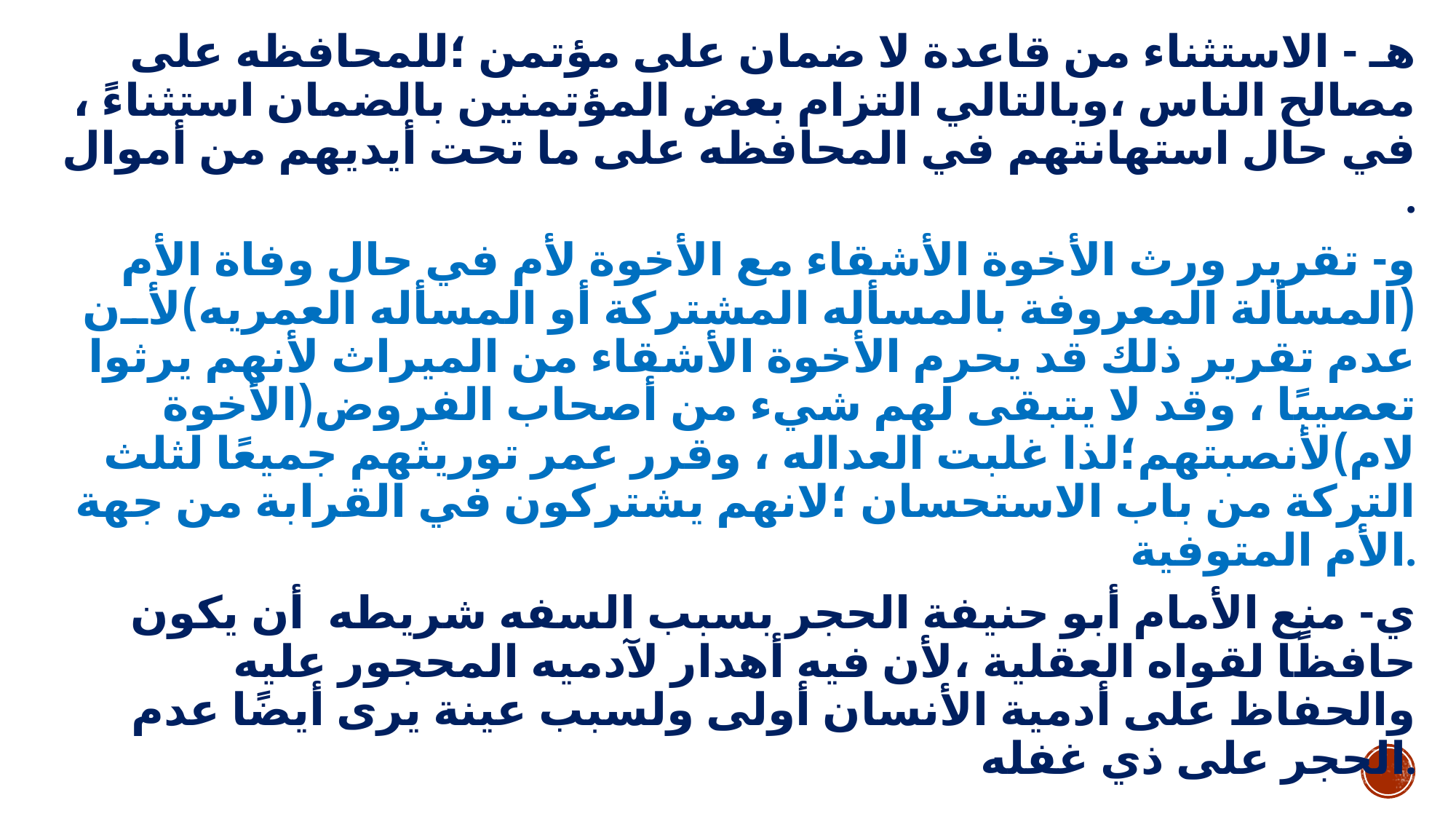

هـ - الاستثناء من قاعدة لا ضمان على مؤتمن ؛للمحافظه على مصالح الناس ،وبالتالي التزام بعض المؤتمنين بالضمان استثناءً ، في حال استهانتهم في المحافظه على ما تحت أيديهم من أموال .
 و- تقرير ورث الأخوة الأشقاء مع الأخوة لأم في حال وفاة الأم (المسألة المعروفة بالمسأله المشتركة أو المسأله العمريه)لأن عدم تقرير ذلك قد يحرم الأخوة الأشقاء من الميراث لأنهم يرثوا تعصيبًا ، وقد لا يتبقى لهم شيء من أصحاب الفروض(الأخوة لام)لأنصبتهم؛لذا غلبت العداله ، وقرر عمر توريثهم جميعًا لثلث التركة من باب الاستحسان ؛لانهم يشتركون في القرابة من جهة الأم المتوفية.
ي- منع الأمام أبو حنيفة الحجر بسبب السفه شريطه  أن يكون حافظًا لقواه العقلية ،لأن فيه أهدار لآدميه المحجور عليه والحفاظ على أدمية الأنسان أولى ولسبب عينة يرى أيضًا عدم الحجر على ذي غفله.